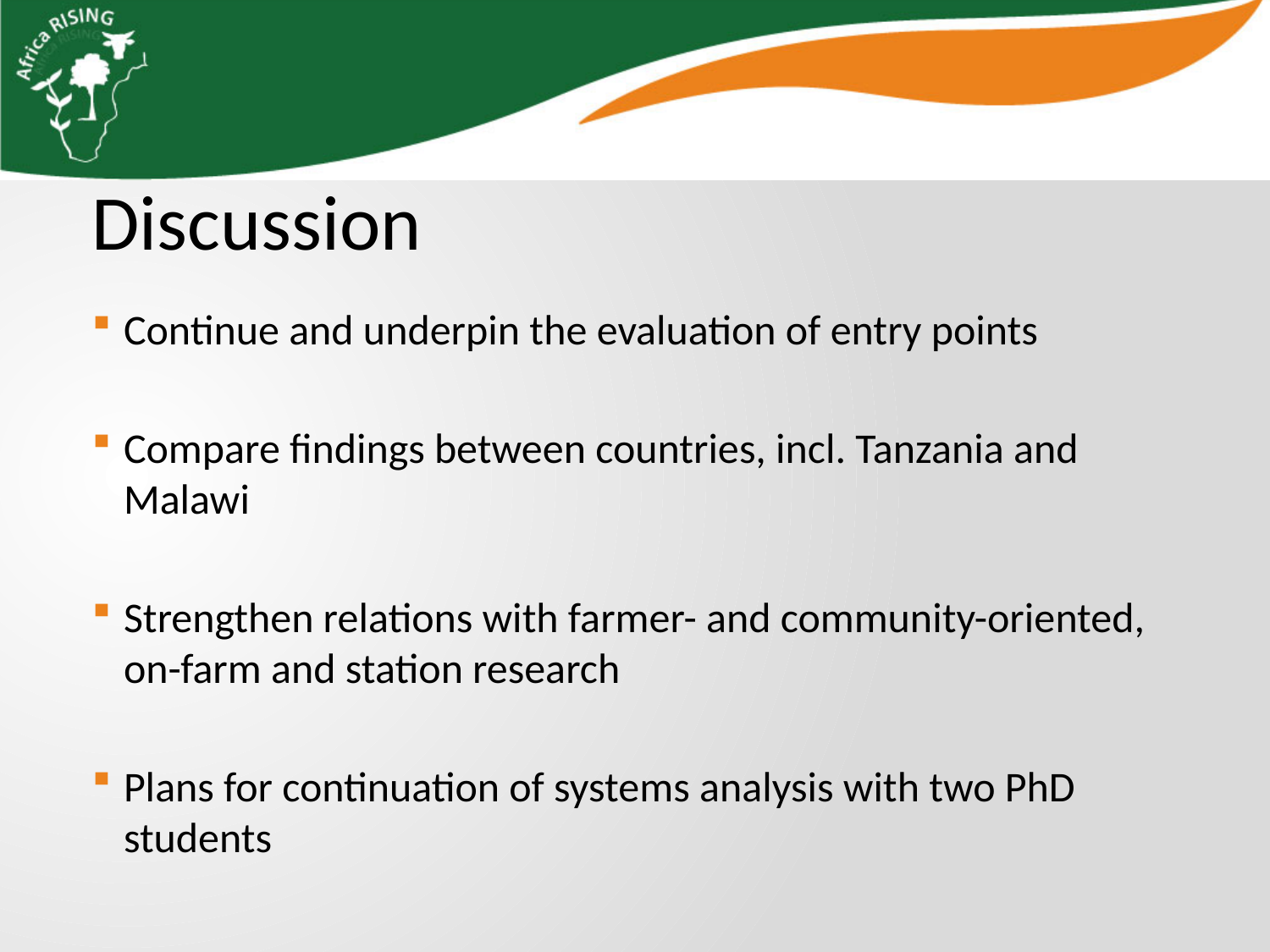

Discussion
Continue and underpin the evaluation of entry points

Compare findings between countries, incl. Tanzania and Malawi

Strengthen relations with farmer- and community-oriented, on-farm and station research

Plans for continuation of systems analysis with two PhD students